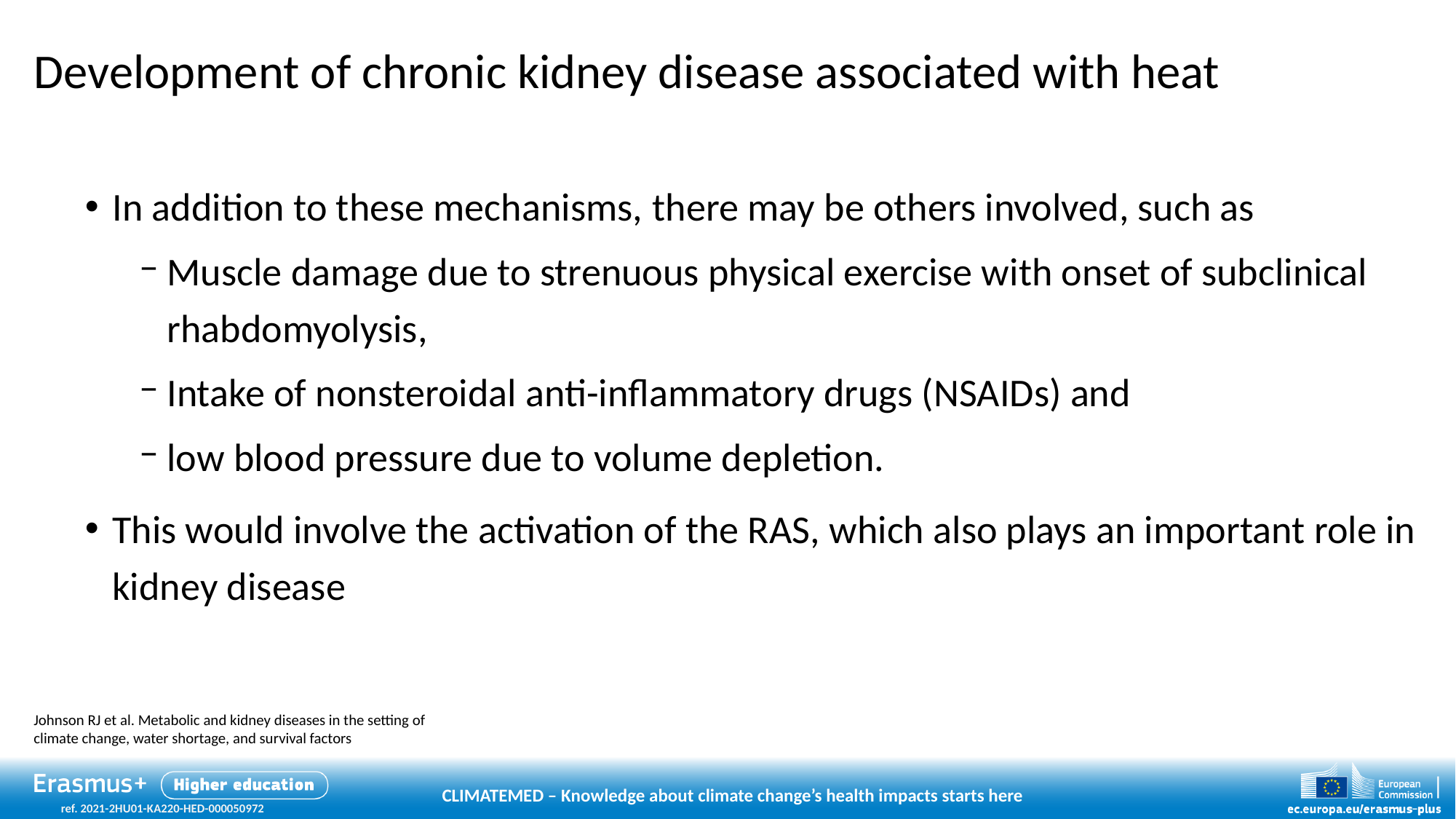

# Development of chronic kidney disease associated with heat
In addition to these mechanisms, there may be others involved, such as
Muscle damage due to strenuous physical exercise with onset of subclinical rhabdomyolysis,
Intake of nonsteroidal anti-inflammatory drugs (NSAIDs) and
low blood pressure due to volume depletion.
This would involve the activation of the RAS, which also plays an important role in kidney disease
Johnson RJ et al. Metabolic and kidney diseases in the setting of
climate change, water shortage, and survival factors